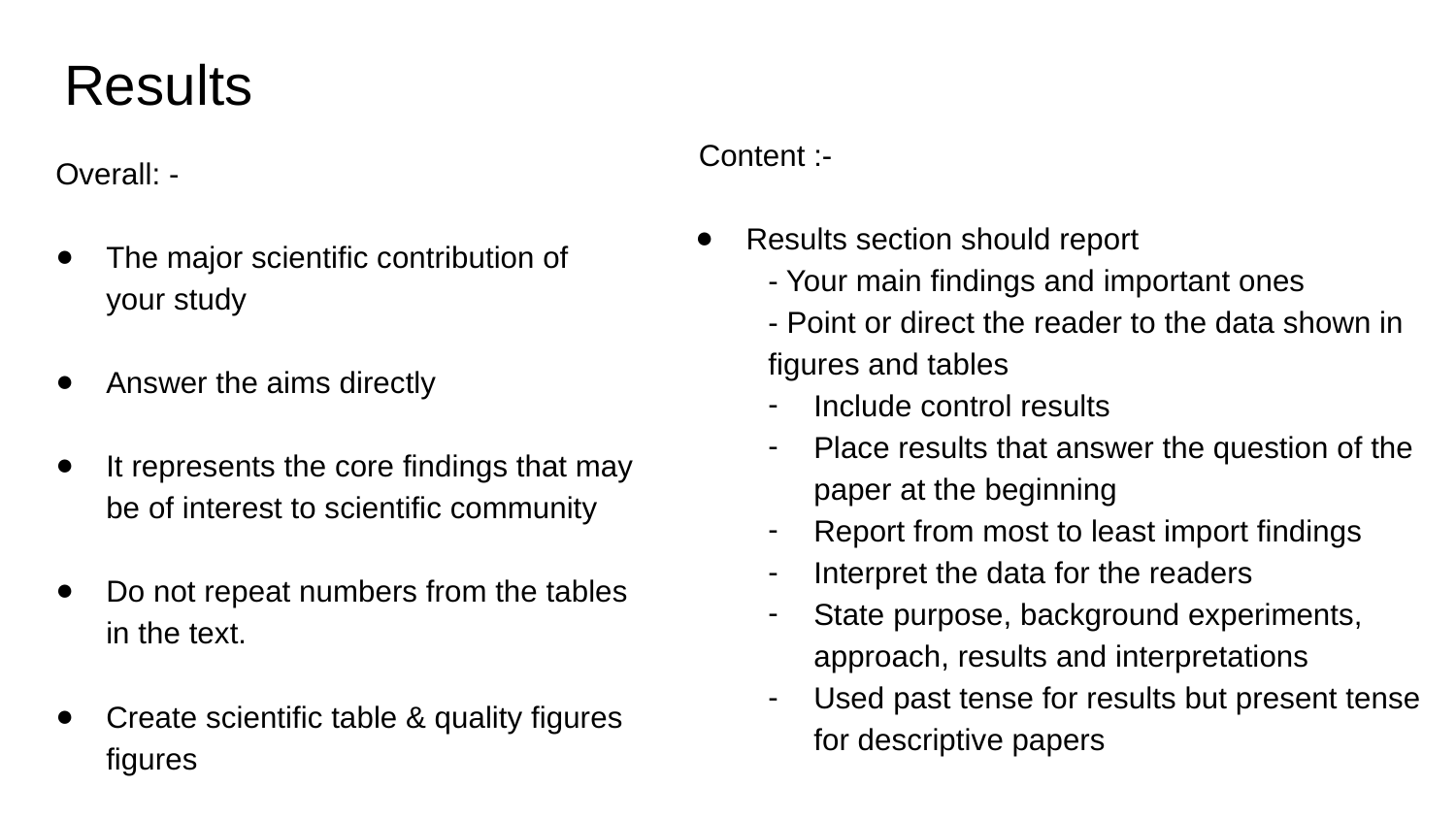

# Results

   Content :-

Results section should report
- Your main findings and important ones
- Point or direct the reader to the data shown in figures and tables
Include control results
Place results that answer the question of the paper at the beginning
Report from most to least import findings
Interpret the data for the readers
State purpose, background experiments, approach, results and interpretations
Used past tense for results but present tense for descriptive papers

Overall: -

The major scientific contribution of your study

Answer the aims directly

It represents the core findings that may be of interest to scientific community

Do not repeat numbers from the tables in the text.

Create scientific table & quality figures figures